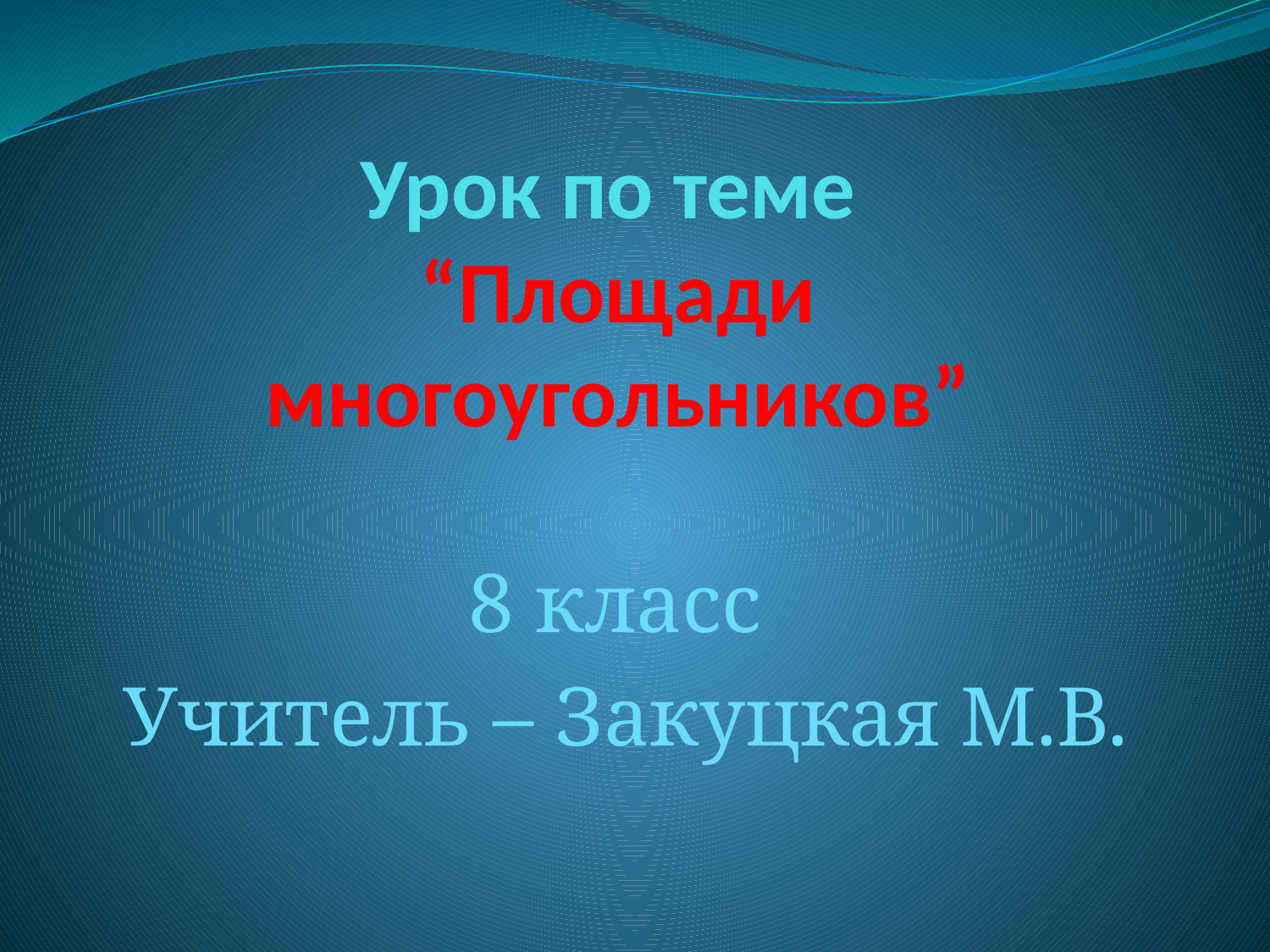

# Урок по теме “Площади многоугольников”
8 класс
 Учитель – Закуцкая М.В.